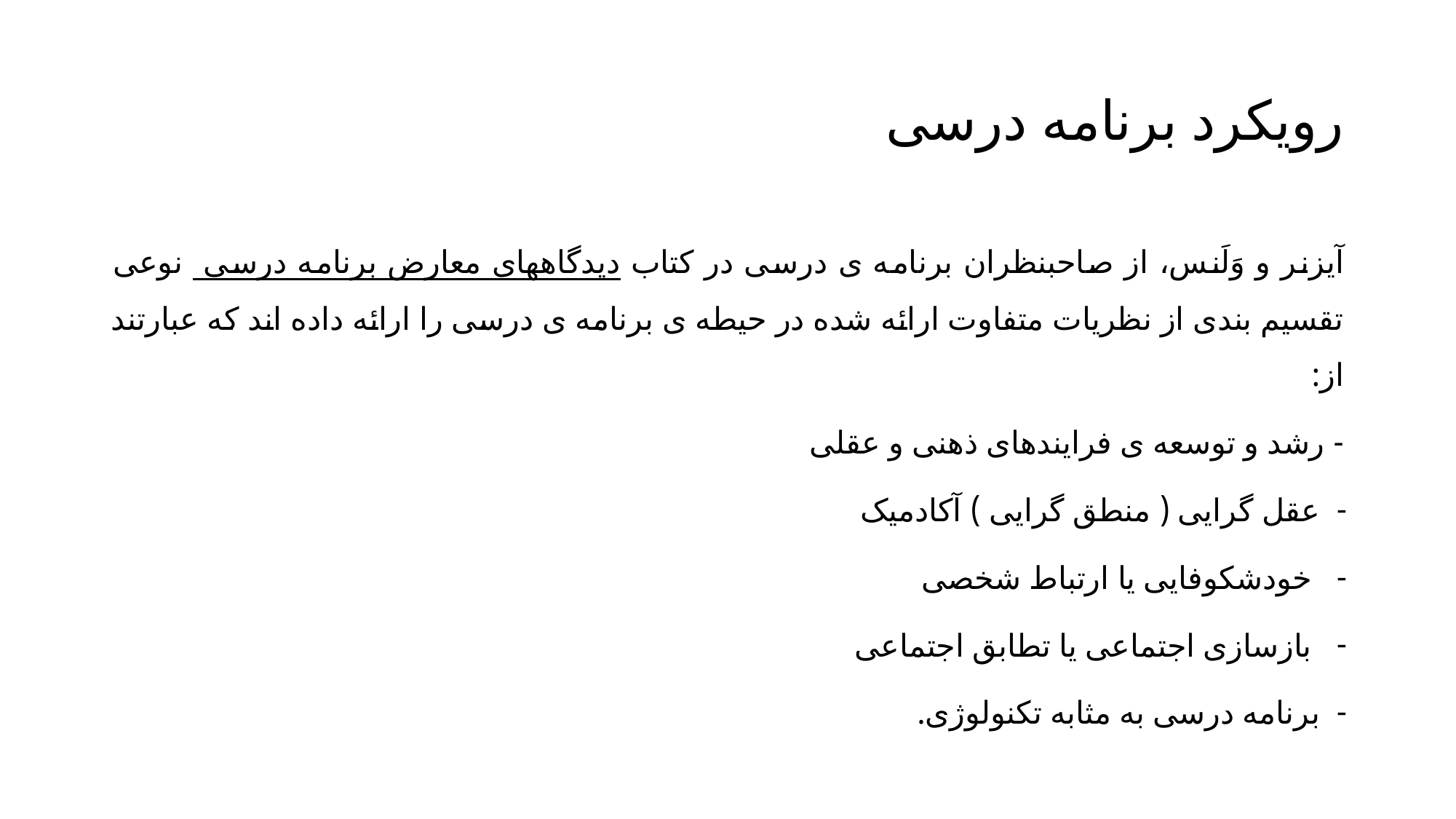

# رویکرد برنامه درسی
آیزنر و وَلَنس، از صاحبنظران برنامه ی درسی در کتاب دیدگاههای معارض برنامه درسی  نوعی تقسیم بندی از نظریات متفاوت ارائه شده در حیطه ی برنامه ی درسی را ارائه داده اند که عبارتند از:
- رشد و توسعه ی فرایندهای ذهنی و عقلی
عقل گرایی ( منطق گرایی ) آکادمیک
 خودشکوفایی یا ارتباط شخصی
 بازسازی اجتماعی یا تطابق اجتماعی
برنامه درسی به مثابه تکنولوژی.